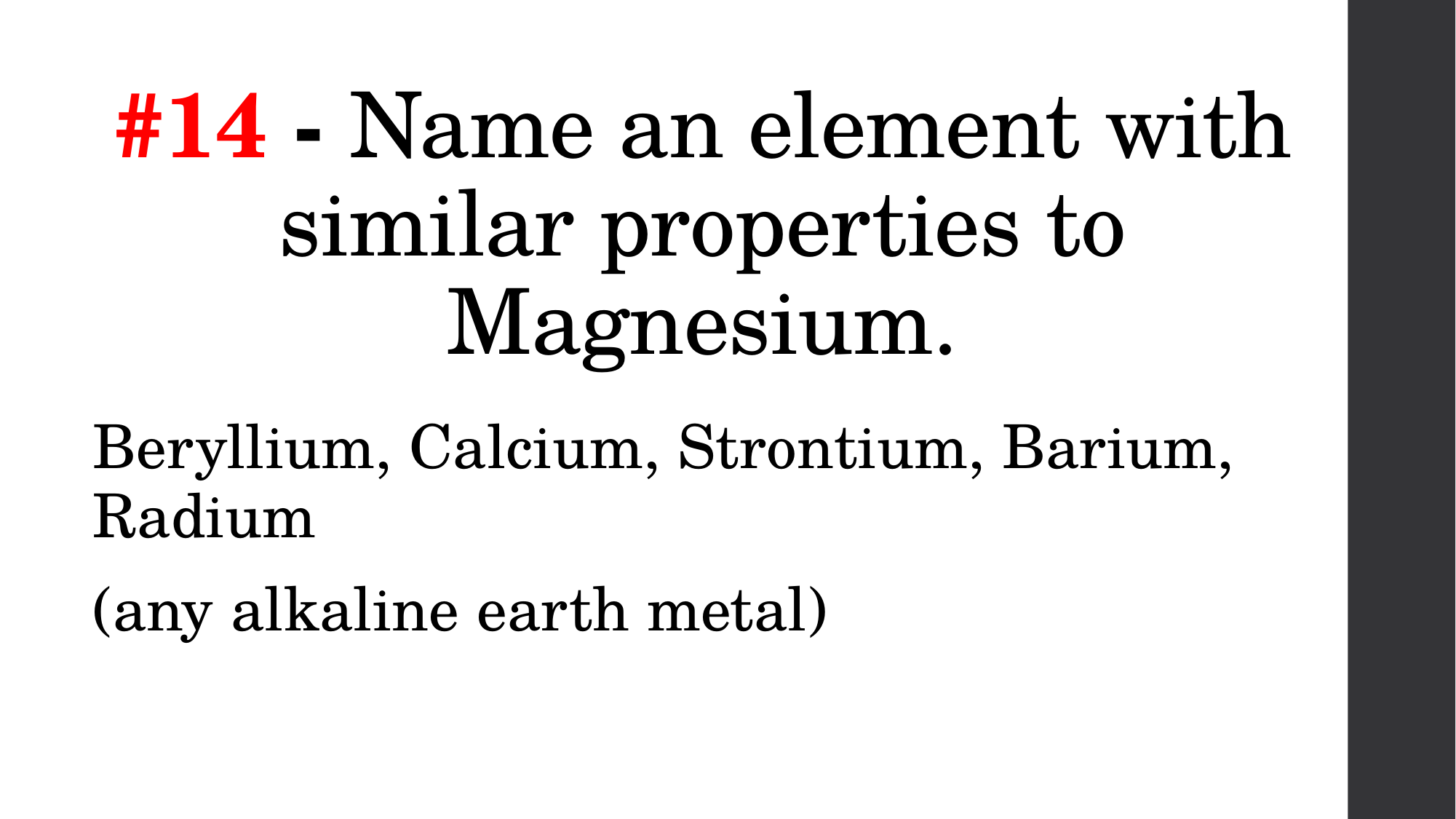

# #14 - Name an element with similar properties to Magnesium.
Beryllium, Calcium, Strontium, Barium,  Radium
(any alkaline earth metal)